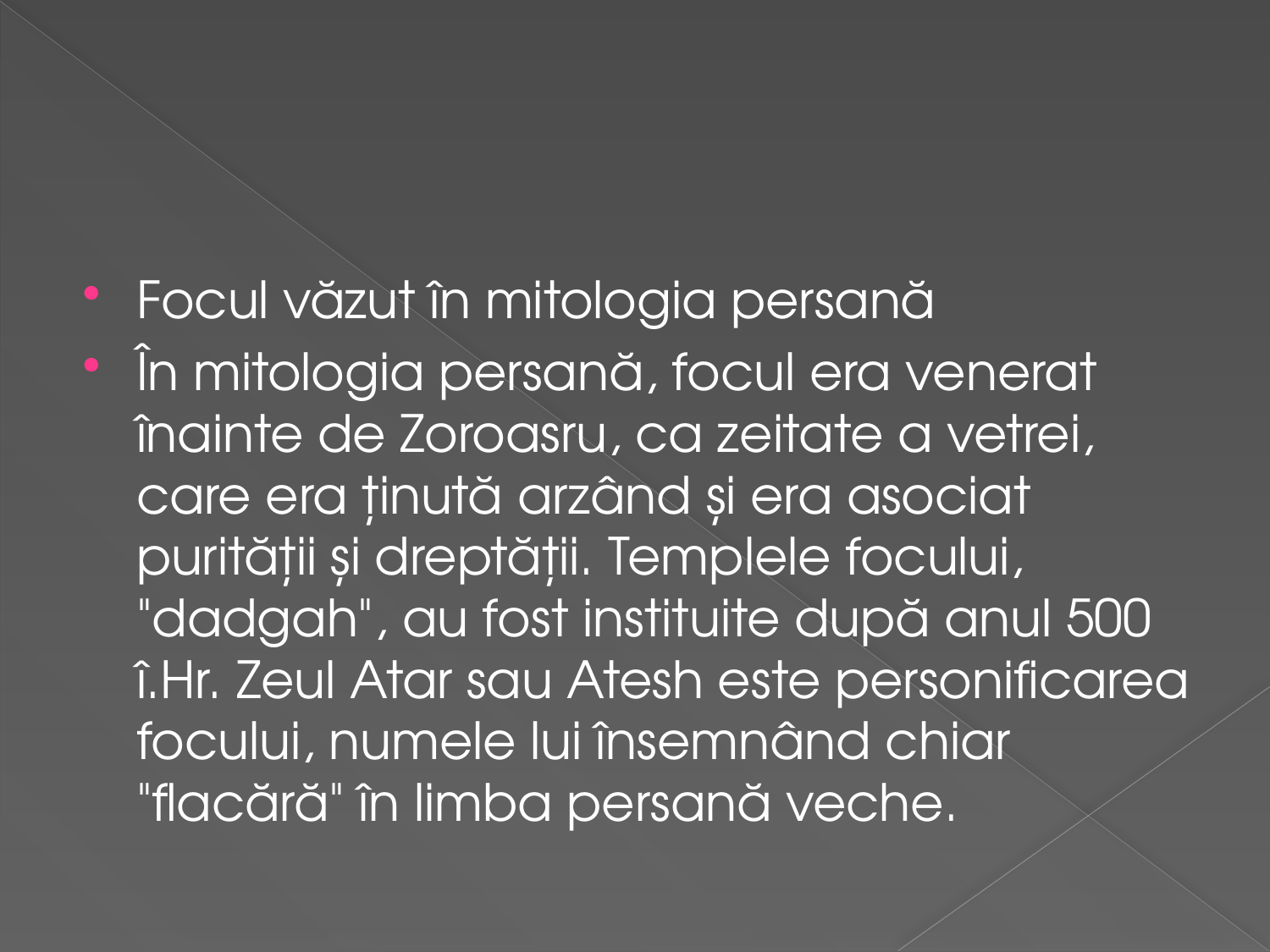

Focul văzut în mitologia persană
În mitologia persană, focul era venerat înainte de Zoroasru, ca zeitate a vetrei, care era ţinută arzând şi era asociat purităţii şi dreptăţii. Templele focului, "dadgah", au fost instituite după anul 500 î.Hr. Zeul Atar sau Atesh este personificarea focului, numele lui însemnând chiar "flacără" în limba persană veche.